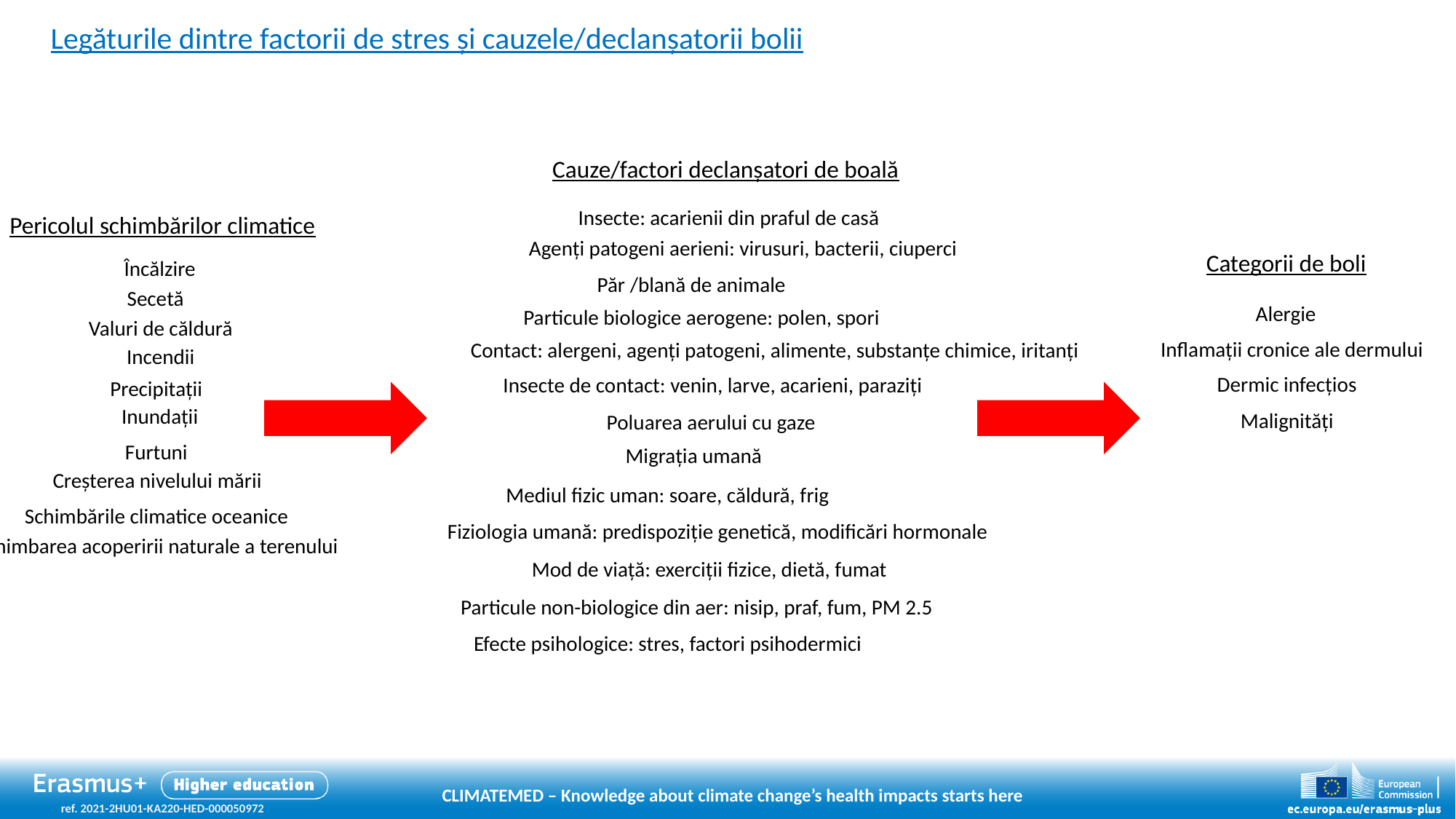

Legăturile dintre factorii de stres și cauzele/declanșatorii bolii

Cauze/factori declanșatori de boală
Insecte: acarienii din praful de casă
Agenți patogeni aerieni: virusuri, bacterii, ciuperci
Păr /blană de animale
Particule biologice aerogene: polen, spori
Contact: alergeni, agenți patogeni, alimente, substanțe chimice, iritanți
Insecte de contact: venin, larve, acarieni, paraziți
Poluarea aerului cu gaze
Migrația umană
Mediul fizic uman: soare, căldură, frig
Fiziologia umană: predispoziție genetică, modificări hormonale
Mod de viață: exerciții fizice, dietă, fumat
Particule non-biologice din aer: nisip, praf, fum, PM 2.5
Efecte psihologice: stres, factori psihodermici
Pericolul schimbărilor climatice
 Încălzire
Secetă
Valuri de căldură
Incendii
Precipitații
Inundații
Furtuni
Creșterea nivelului mării
Schimbările climatice oceanice
Schimbarea acoperirii naturale a terenului
Categorii de boli
Alergie
Inflamații cronice ale dermului
Dermic infecțios
Malignități